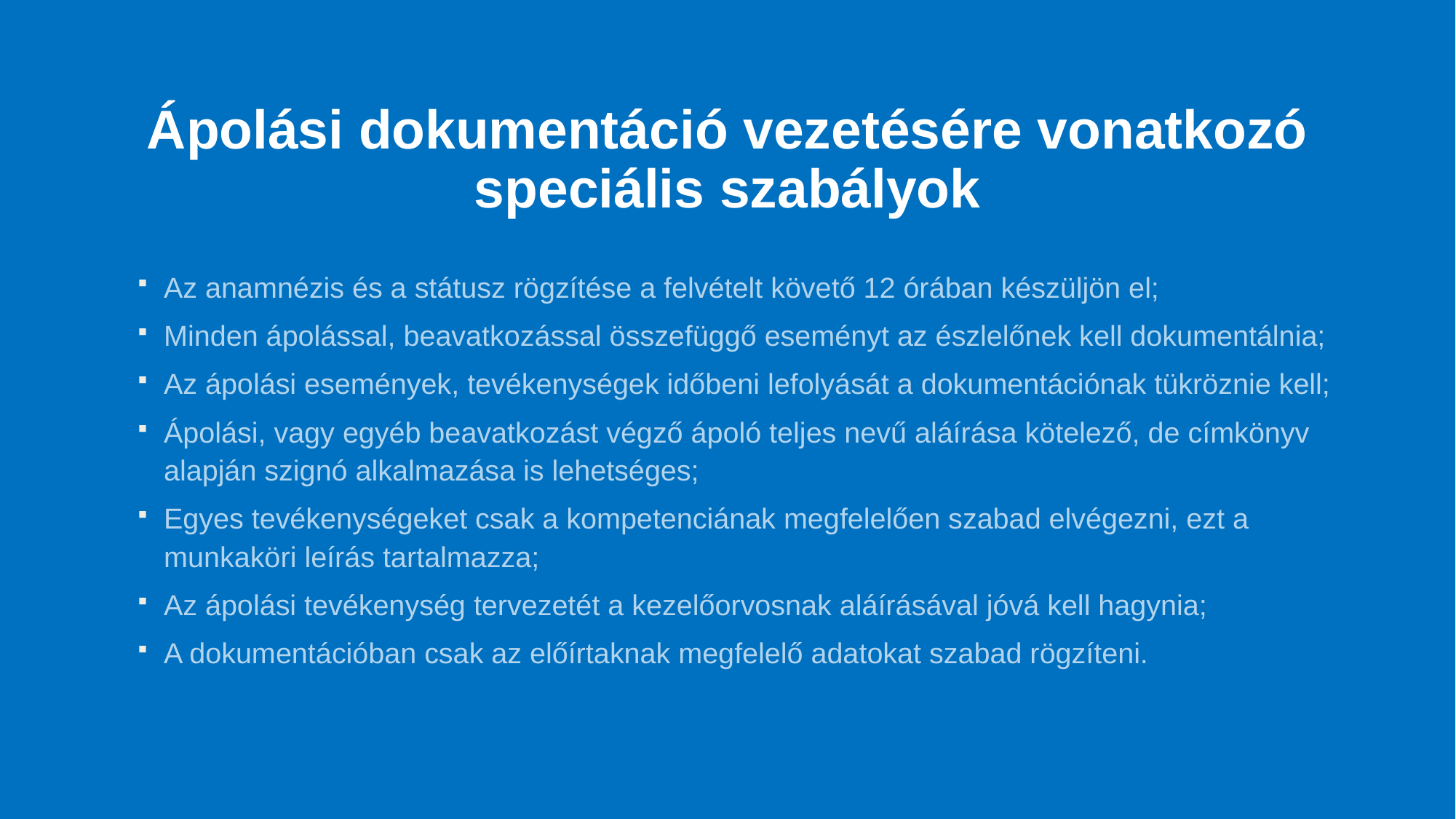

# Ápolási dokumentáció vezetésére vonatkozó speciális szabályok
Az anamnézis és a státusz rögzítése a felvételt követő 12 órában készüljön el;
Minden ápolással, beavatkozással összefüggő eseményt az észlelőnek kell dokumentálnia;
Az ápolási események, tevékenységek időbeni lefolyását a dokumentációnak tükröznie kell;
Ápolási, vagy egyéb beavatkozást végző ápoló teljes nevű aláírása kötelező, de címkönyv alapján szignó alkalmazása is lehetséges;
Egyes tevékenységeket csak a kompetenciának megfelelően szabad elvégezni, ezt a munkaköri leírás tartalmazza;
Az ápolási tevékenység tervezetét a kezelőorvosnak aláírásával jóvá kell hagynia;
A dokumentációban csak az előírtaknak megfelelő adatokat szabad rögzíteni.